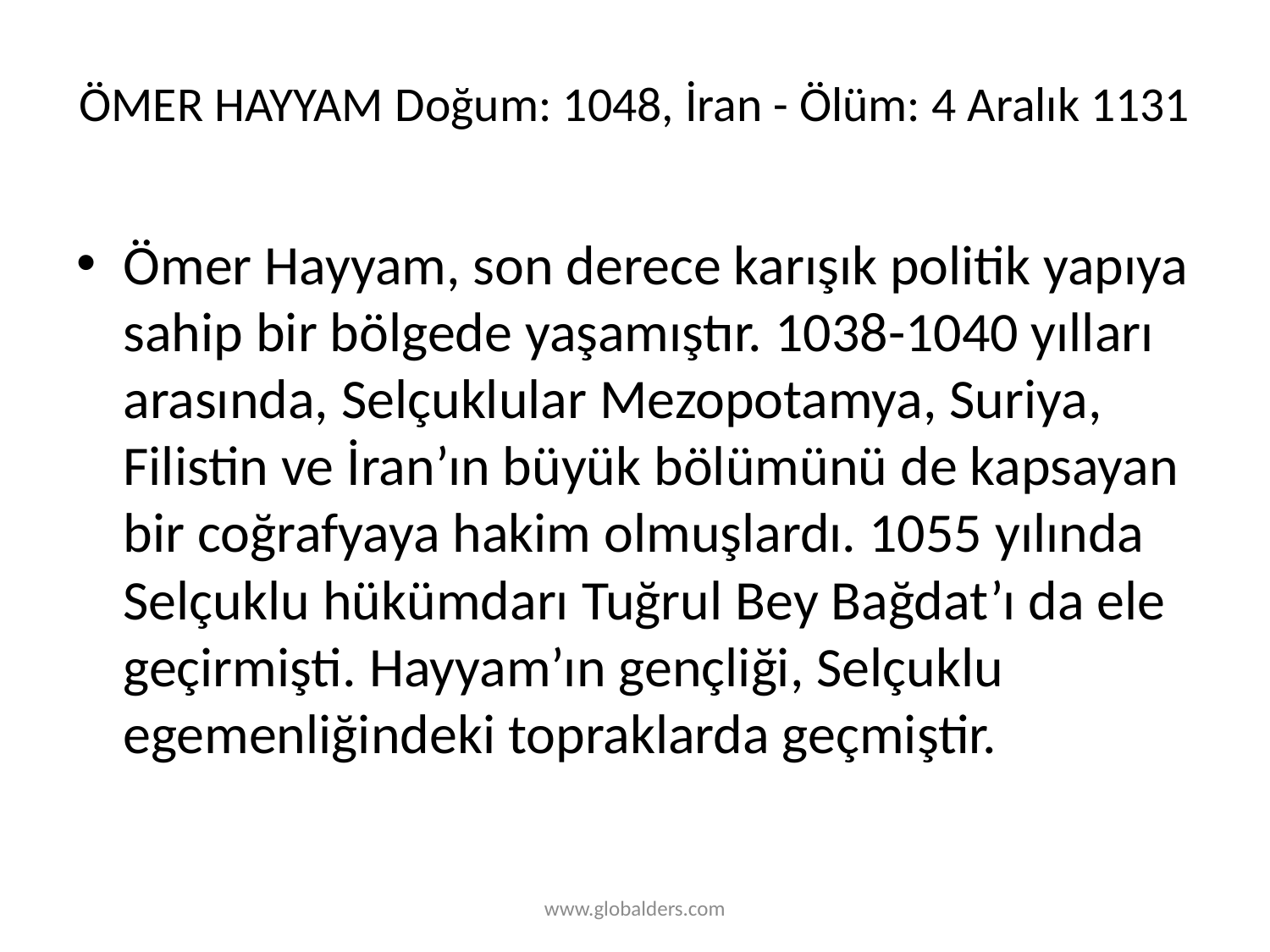

# ÖMER HAYYAM Doğum: 1048, İran - Ölüm: 4 Aralık 1131
Ömer Hayyam, son derece karışık politik yapıya sahip bir bölgede yaşamıştır. 1038-1040 yılları arasında, Selçuklular Mezopotamya, Suriya, Filistin ve İran’ın büyük bölümünü de kapsayan bir coğrafyaya hakim olmuşlardı. 1055 yılında Selçuklu hükümdarı Tuğrul Bey Bağdat’ı da ele geçirmişti. Hayyam’ın gençliği, Selçuklu egemenliğindeki topraklarda geçmiştir.
www.globalders.com